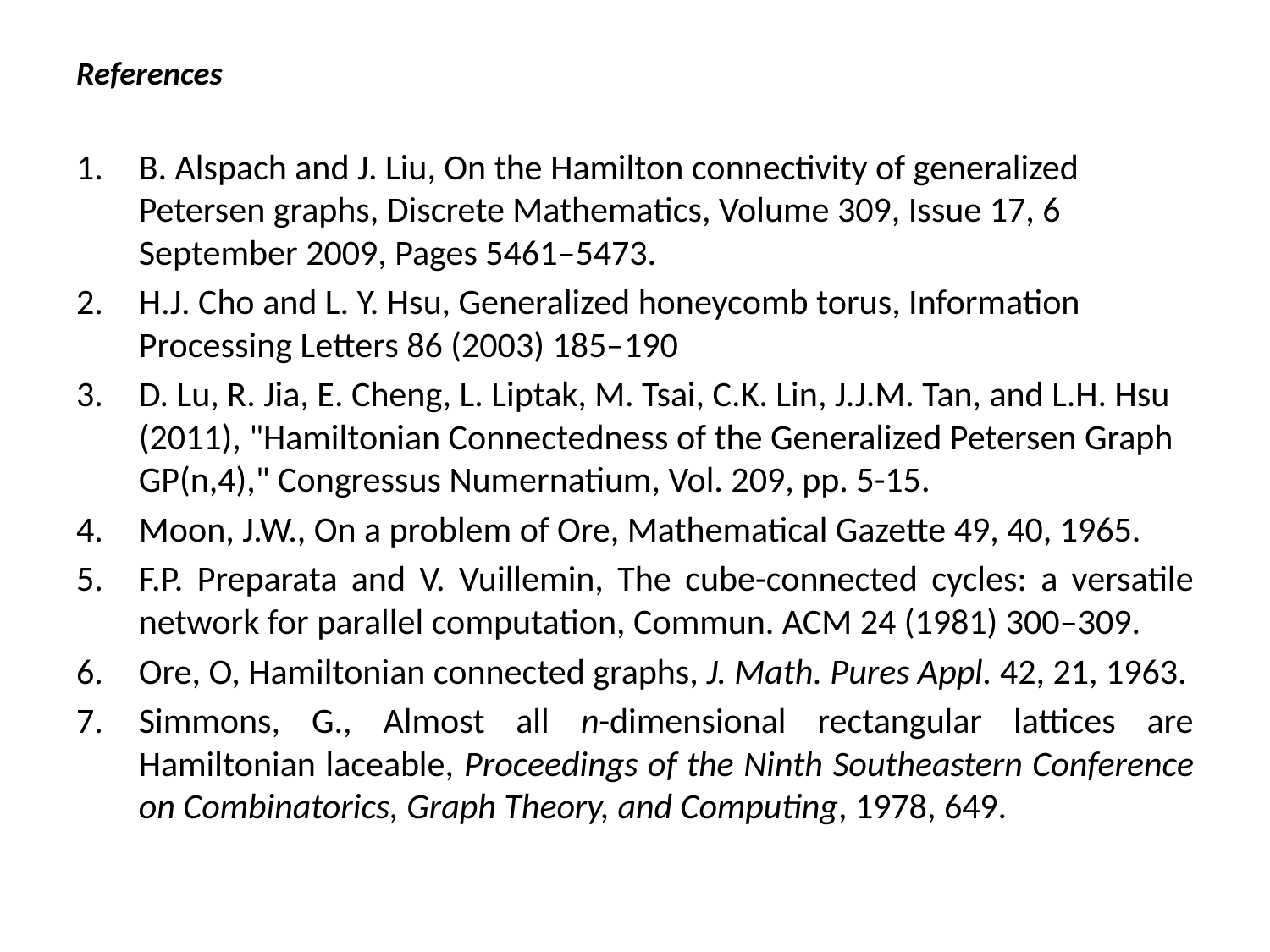

References

B. Alspach and J. Liu, On the Hamilton connectivity of generalized Petersen graphs, Discrete Mathematics, Volume 309, Issue 17, 6 September 2009, Pages 5461–5473.
H.J. Cho and L. Y. Hsu, Generalized honeycomb torus, Information Processing Letters 86 (2003) 185–190
D. Lu, R. Jia, E. Cheng, L. Liptak, M. Tsai, C.K. Lin, J.J.M. Tan, and L.H. Hsu (2011), "Hamiltonian Connectedness of the Generalized Petersen Graph GP(n,4)," Congressus Numernatium, Vol. 209, pp. 5-15.
Moon, J.W., On a problem of Ore, Mathematical Gazette 49, 40, 1965.
F.P. Preparata and V. Vuillemin, The cube-connected cycles: a versatile network for parallel computation, Commun. ACM 24 (1981) 300–309.
Ore, O, Hamiltonian connected graphs, J. Math. Pures Appl. 42, 21, 1963.
Simmons, G., Almost all n-dimensional rectangular lattices are Hamiltonian laceable, Proceedings of the Ninth Southeastern Conference on Combinatorics, Graph Theory, and Computing, 1978, 649.